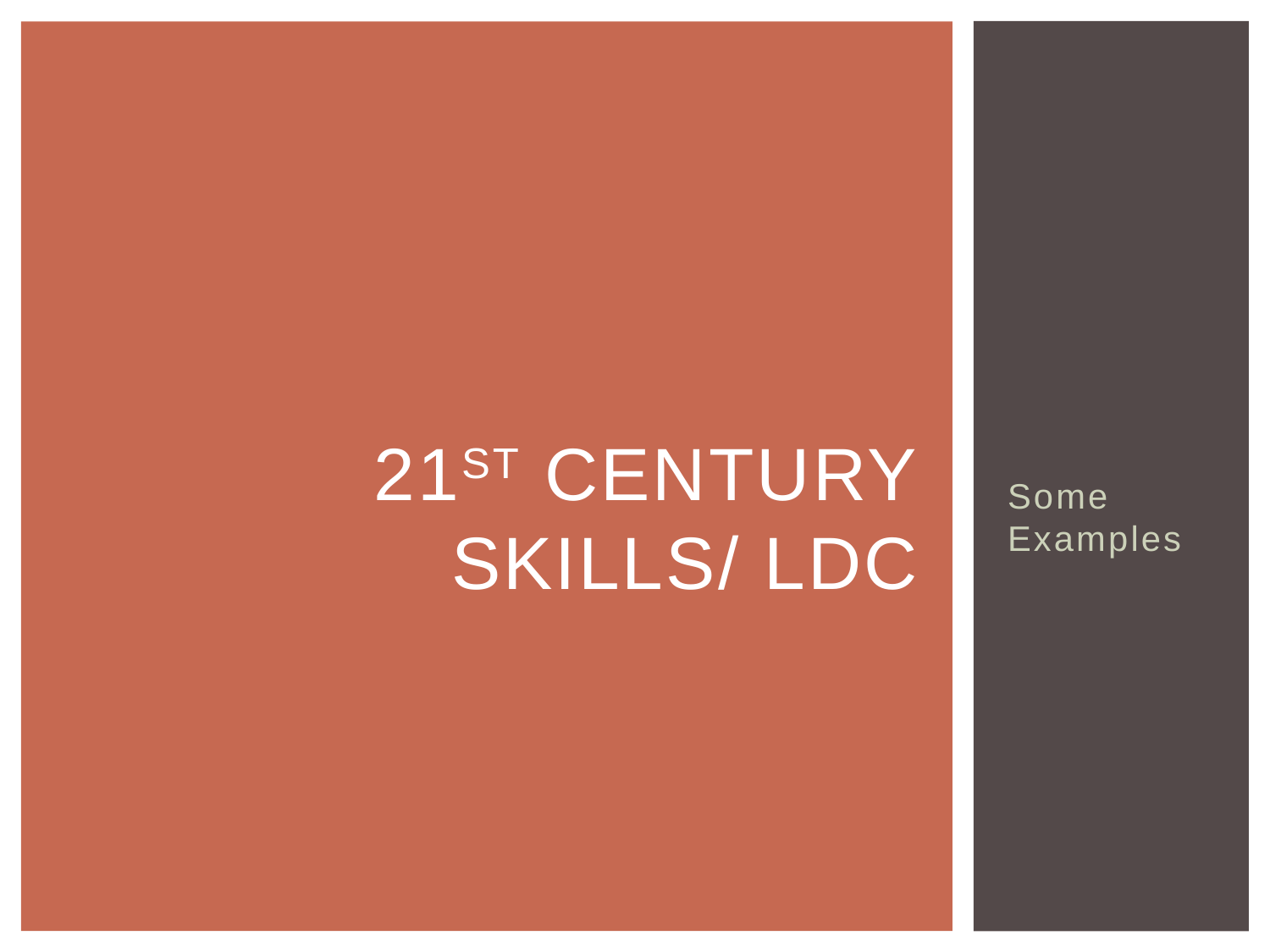

# 21st Century Skills/ LDC
Some Examples